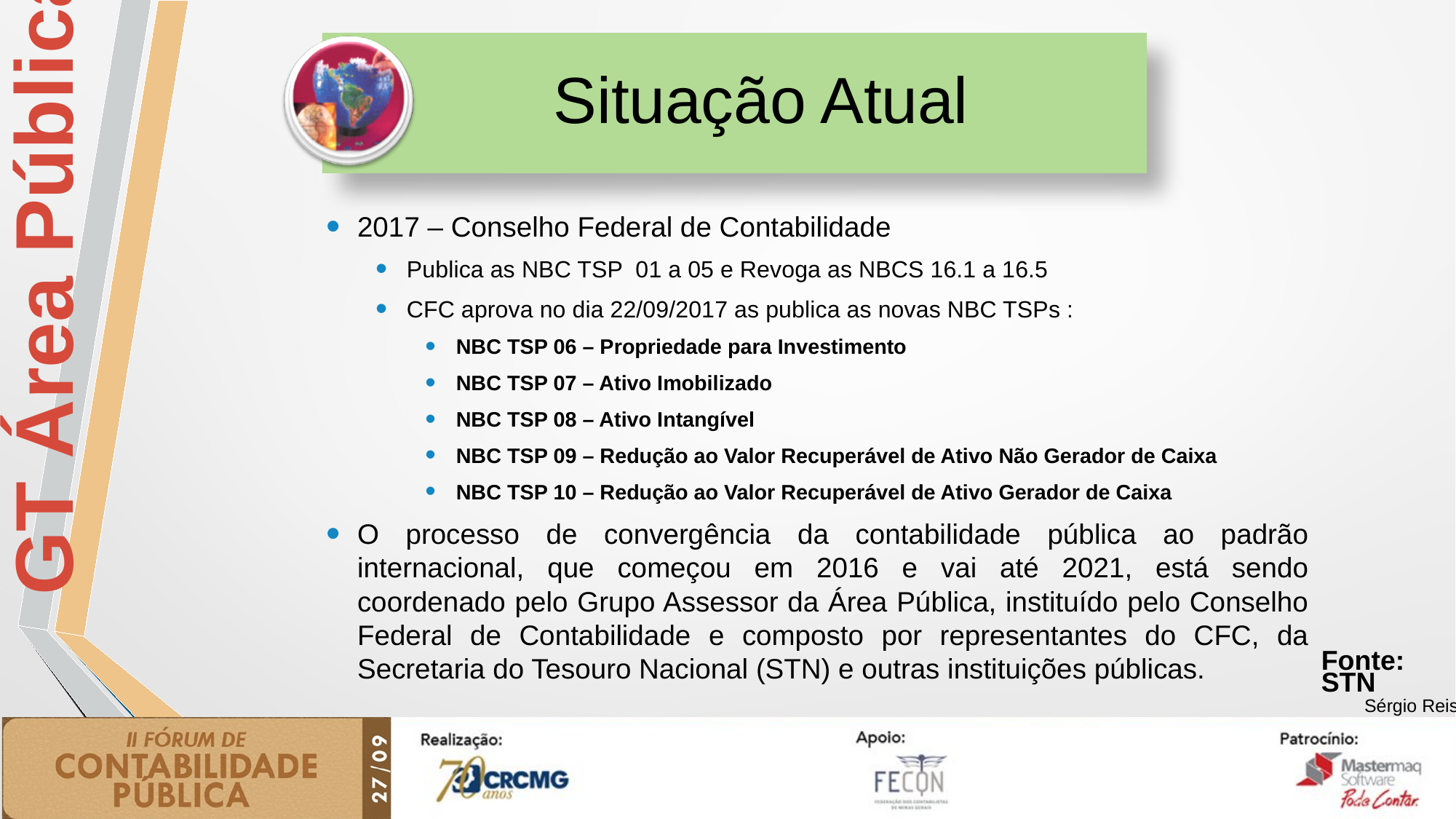

Situação Atual
2017 – Conselho Federal de Contabilidade
Publica as NBC TSP  01 a 05 e Revoga as NBCS 16.1 a 16.5
CFC aprova no dia 22/09/2017 as publica as novas NBC TSPs :
NBC TSP 06 – Propriedade para Investimento
NBC TSP 07 – Ativo Imobilizado
NBC TSP 08 – Ativo Intangível
NBC TSP 09 – Redução ao Valor Recuperável de Ativo Não Gerador de Caixa
NBC TSP 10 – Redução ao Valor Recuperável de Ativo Gerador de Caixa
O processo de convergência da contabilidade pública ao padrão internacional, que começou em 2016 e vai até 2021, está sendo coordenado pelo Grupo Assessor da Área Pública, instituído pelo Conselho Federal de Contabilidade e composto por representantes do CFC, da Secretaria do Tesouro Nacional (STN) e outras instituições públicas.
Fonte: STN